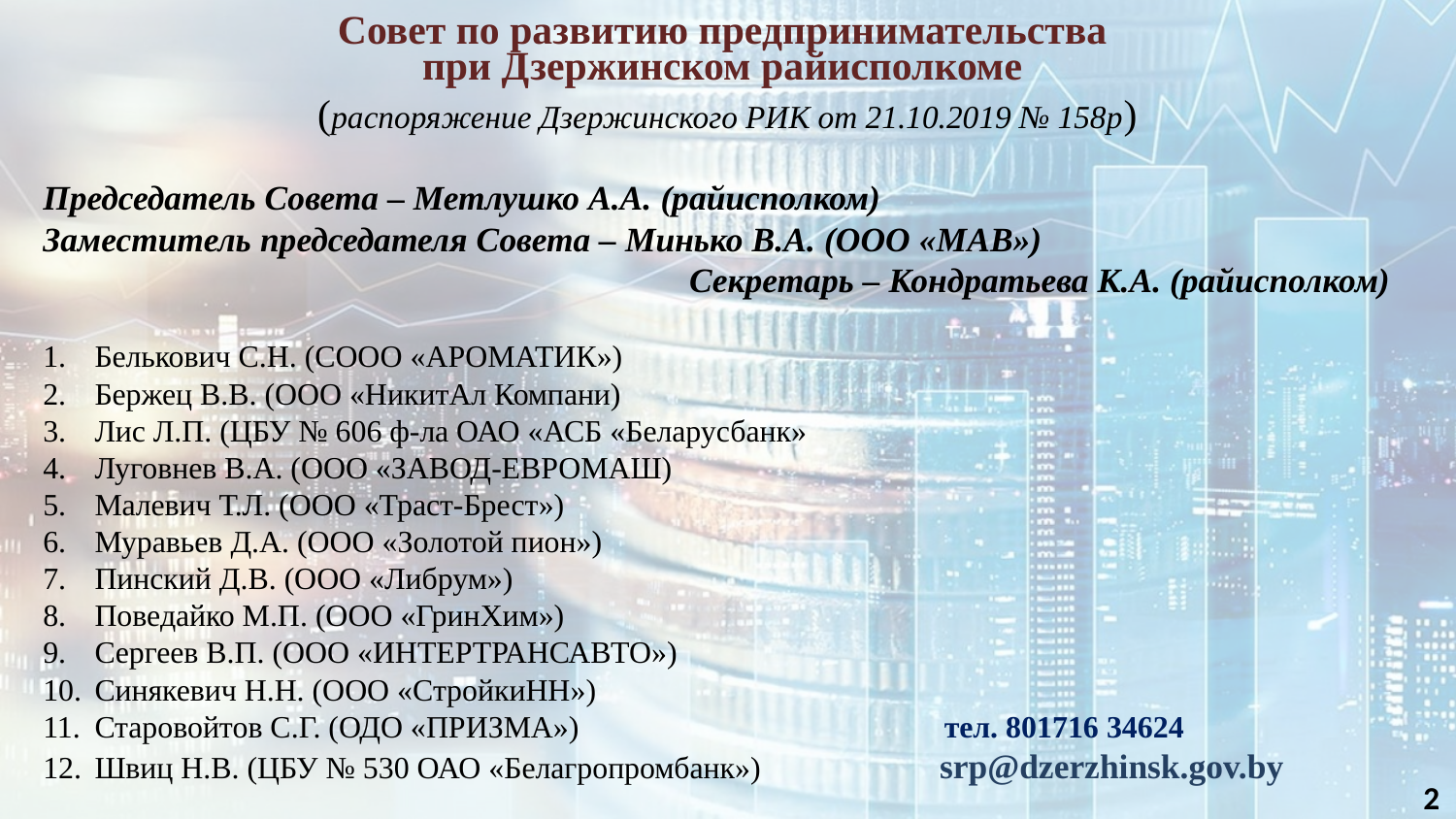

Совет по развитию предпринимательства
при Дзержинском райисполкоме
(распоряжение Дзержинского РИК от 21.10.2019 № 158р)
Председатель Совета – Метлушко А.А. (райисполком)
Заместитель председателя Совета – Минько В.А. (ООО «МАВ»)
Секретарь – Кондратьева К.А. (райисполком)

Белькович С.Н. (СООО «АРОМАТИК»)
Бержец В.В. (ООО «НикитАл Компани)
Лис Л.П. (ЦБУ № 606 ф-ла ОАО «АСБ «Беларусбанк»
Луговнев В.А. (ООО «ЗАВОД-ЕВРОМАШ)
Малевич Т.Л. (ООО «Траст-Брест»)
Муравьев Д.А. (ООО «Золотой пион»)
Пинский Д.В. (ООО «Либрум»)
Поведайко М.П. (ООО «ГринХим»)
Сергеев В.П. (ООО «ИНТЕРТРАНСАВТО»)
Синякевич Н.Н. (ООО «СтройкиНН»)
Старовойтов С.Г. (ОДО «ПРИЗМА»)                                               тел. 801716 34624
Швиц Н.В. (ЦБУ № 530 ОАО «Белагропромбанк»)                       srp@dzerzhinsk.gov.by

2